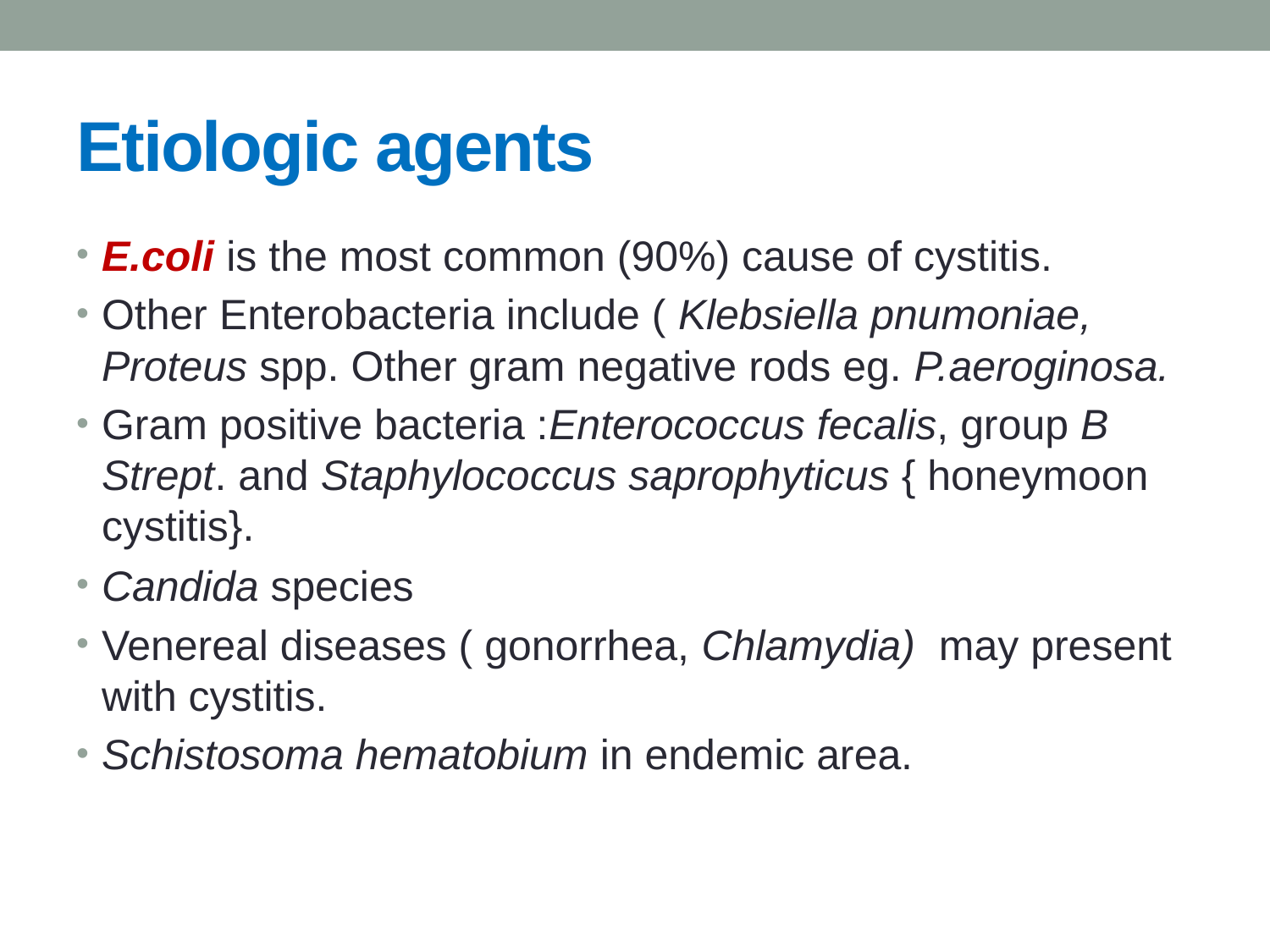

# Etiologic agents
E.coli is the most common (90%) cause of cystitis.
Other Enterobacteria include ( Klebsiella pnumoniae, Proteus spp. Other gram negative rods eg. P.aeroginosa.
Gram positive bacteria :Enterococcus fecalis, group B Strept. and Staphylococcus saprophyticus { honeymoon cystitis}.
Candida species
Venereal diseases ( gonorrhea, Chlamydia)  may present with cystitis.
Schistosoma hematobium in endemic area.